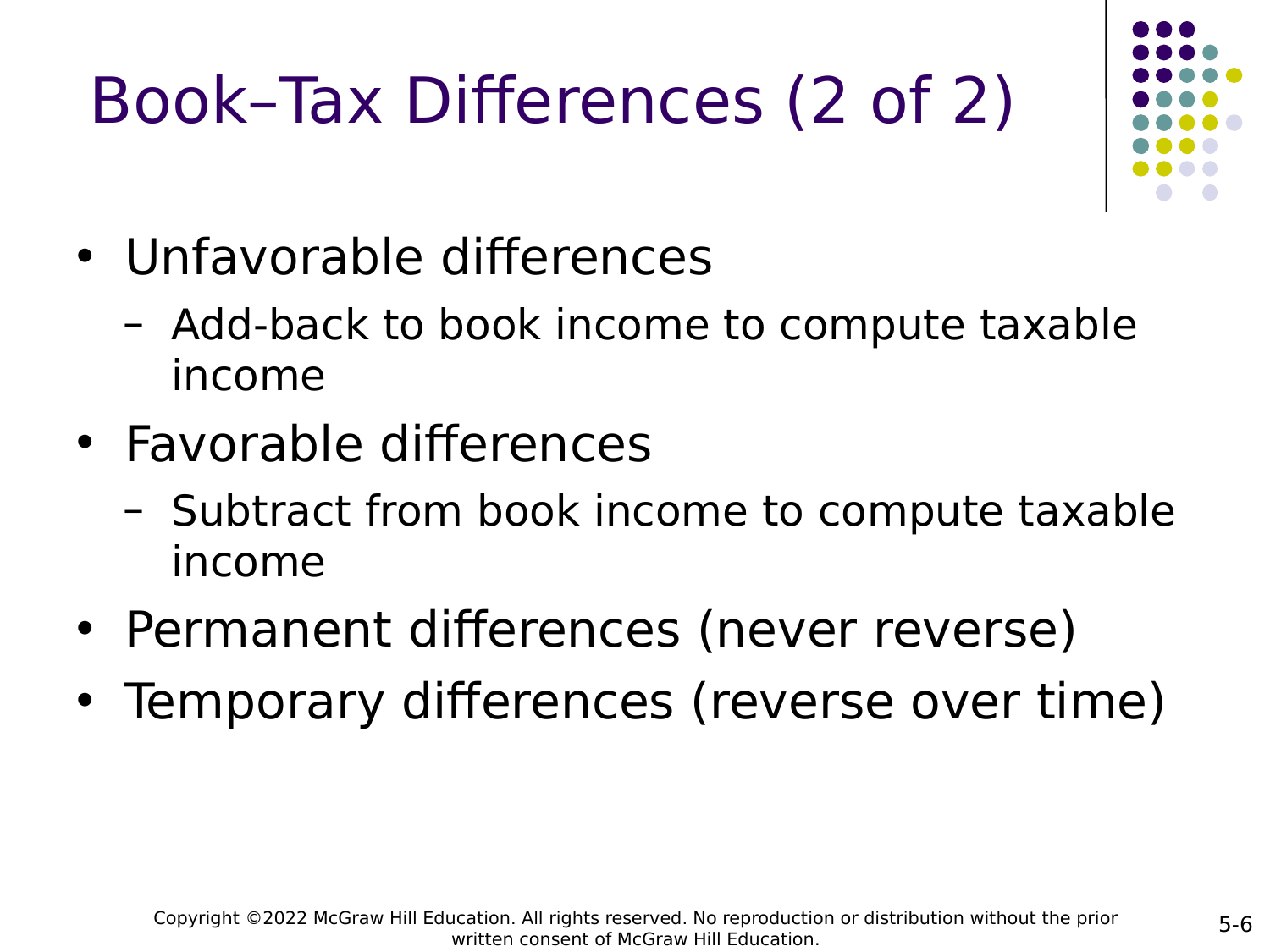

# Book–Tax Differences (2 of 2)
Unfavorable differences
Add-back to book income to compute taxable income
Favorable differences
Subtract from book income to compute taxable income
Permanent differences (never reverse)
Temporary differences (reverse over time)
5-6